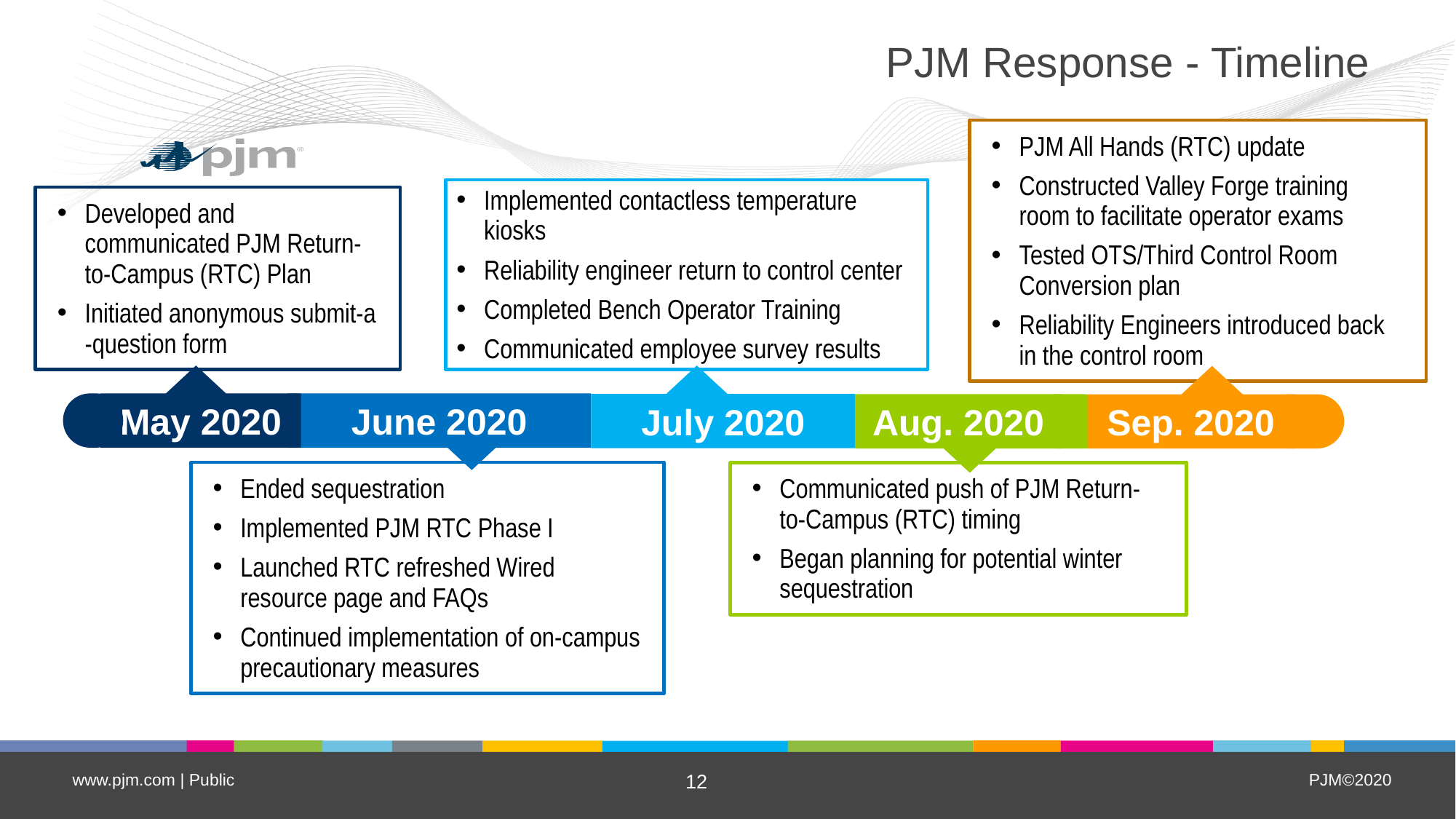

# PJM Response - Timeline
PJM All Hands (RTC) update
Constructed Valley Forge training room to facilitate operator exams
Tested OTS/Third Control Room Conversion plan
Reliability Engineers introduced back in the control room
Implemented contactless temperature kiosks
Reliability engineer return to control center
Completed Bench Operator Training
Communicated employee survey results
Developed and communicated PJM Return-to-Campus (RTC) Plan
Initiated anonymous submit-a -question form

May 2020
June 2020
July 2020
Aug. 2020

Sep. 2020

Communicated push of PJM Return-to-Campus (RTC) timing
Began planning for potential winter sequestration
Ended sequestration
Implemented PJM RTC Phase I
Launched RTC refreshed Wired resource page and FAQs
Continued implementation of on-campus precautionary measures